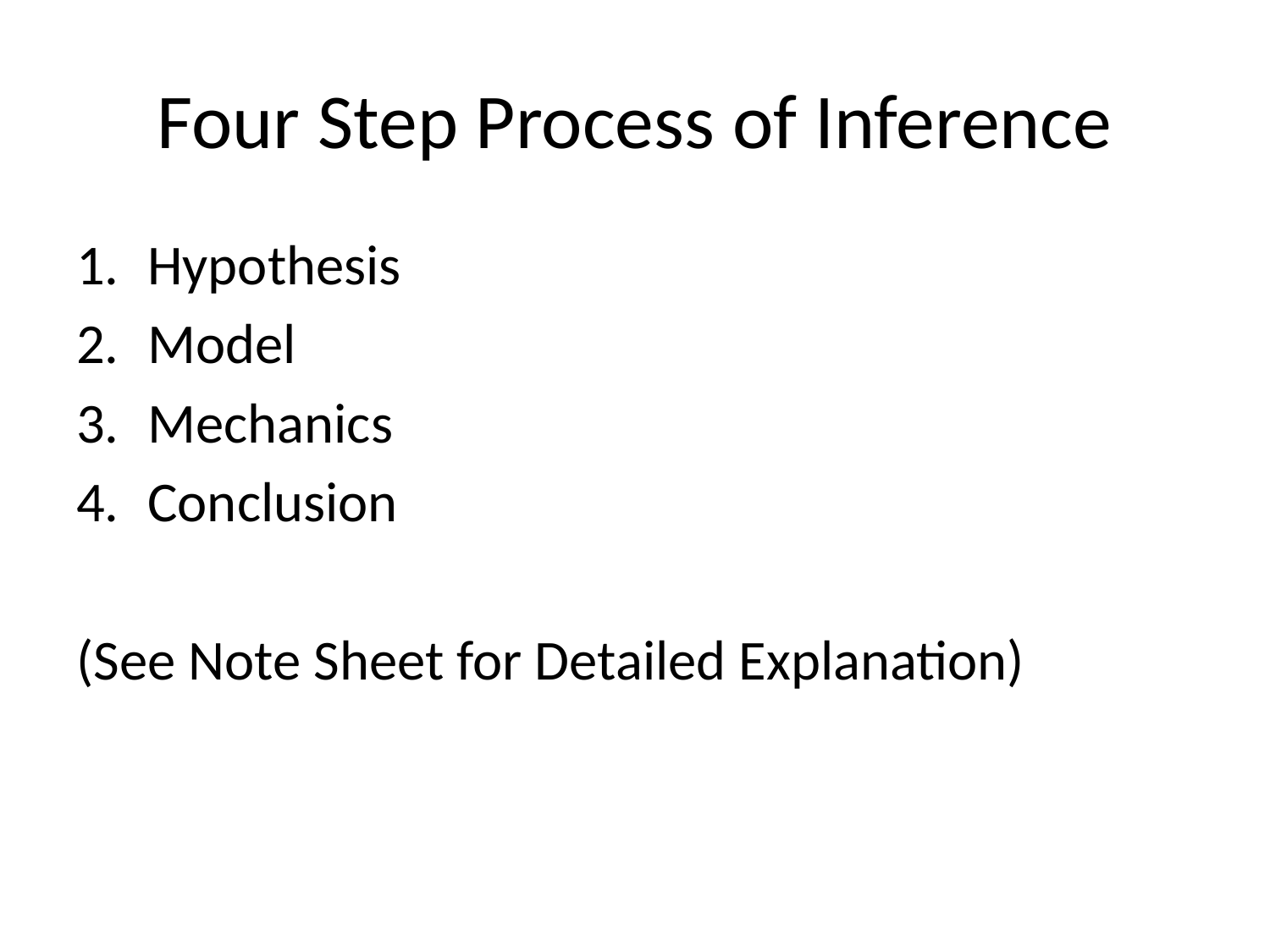

# Four Step Process of Inference
Hypothesis
Model
Mechanics
Conclusion

(See Note Sheet for Detailed Explanation)